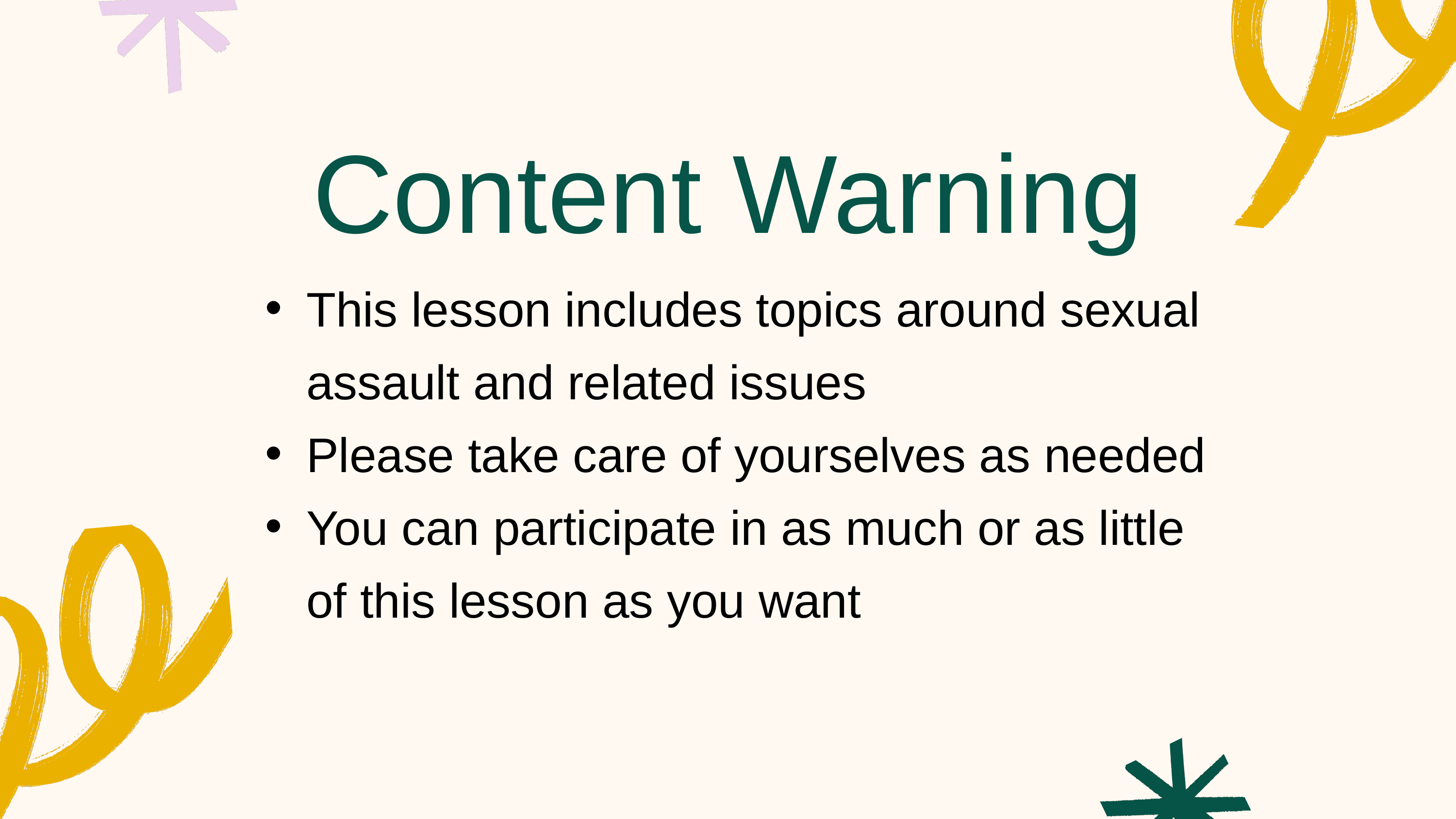

Content Warning
This lesson includes topics around sexual assault and related issues
Please take care of yourselves as needed
You can participate in as much or as little of this lesson as you want